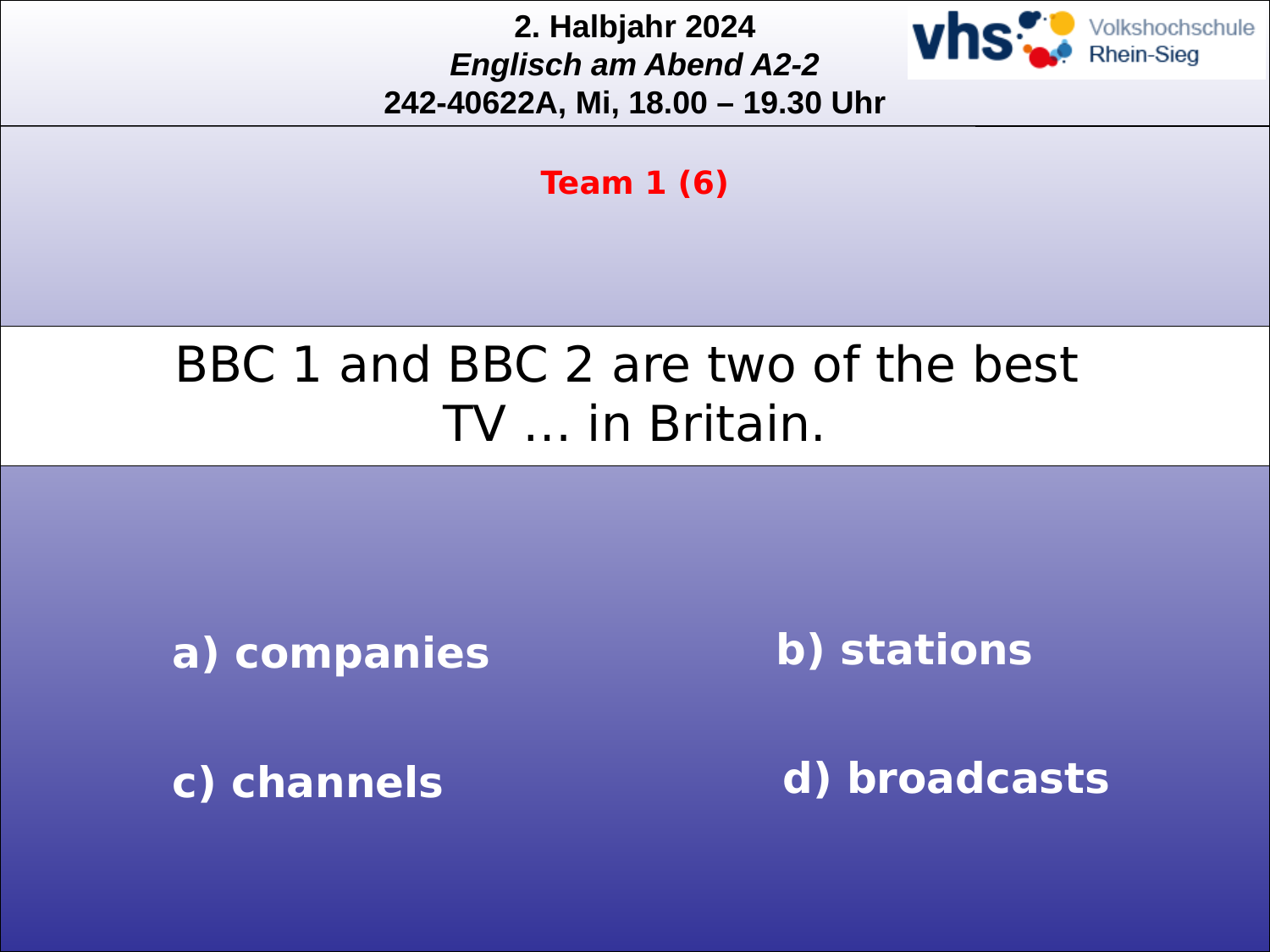

Team 1 (6)
# BBC 1 and BBC 2 are two of the best TV … in Britain.
b) stations
a) companies
d) broadcasts
c) channels